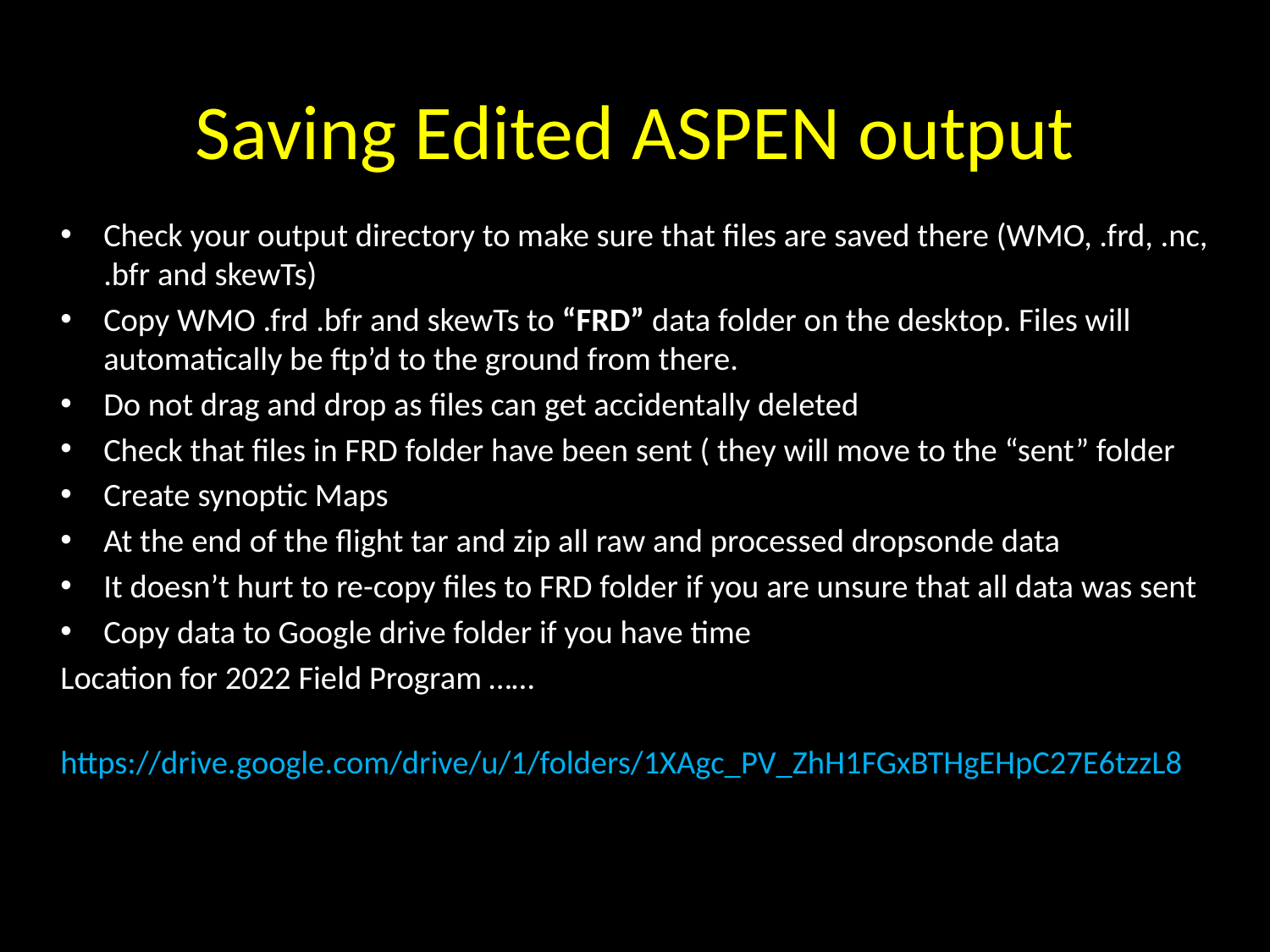

# Saving Edited ASPEN output
Check your output directory to make sure that files are saved there (WMO, .frd, .nc, .bfr and skewTs)
Copy WMO .frd .bfr and skewTs to “FRD” data folder on the desktop. Files will automatically be ftp’d to the ground from there.
Do not drag and drop as files can get accidentally deleted
Check that files in FRD folder have been sent ( they will move to the “sent” folder
Create synoptic Maps
At the end of the flight tar and zip all raw and processed dropsonde data
It doesn’t hurt to re-copy files to FRD folder if you are unsure that all data was sent
Copy data to Google drive folder if you have time
Location for 2022 Field Program ……
     https://drive.google.com/drive/u/1/folders/1XAgc_PV_ZhH1FGxBTHgEHpC27E6tzzL8